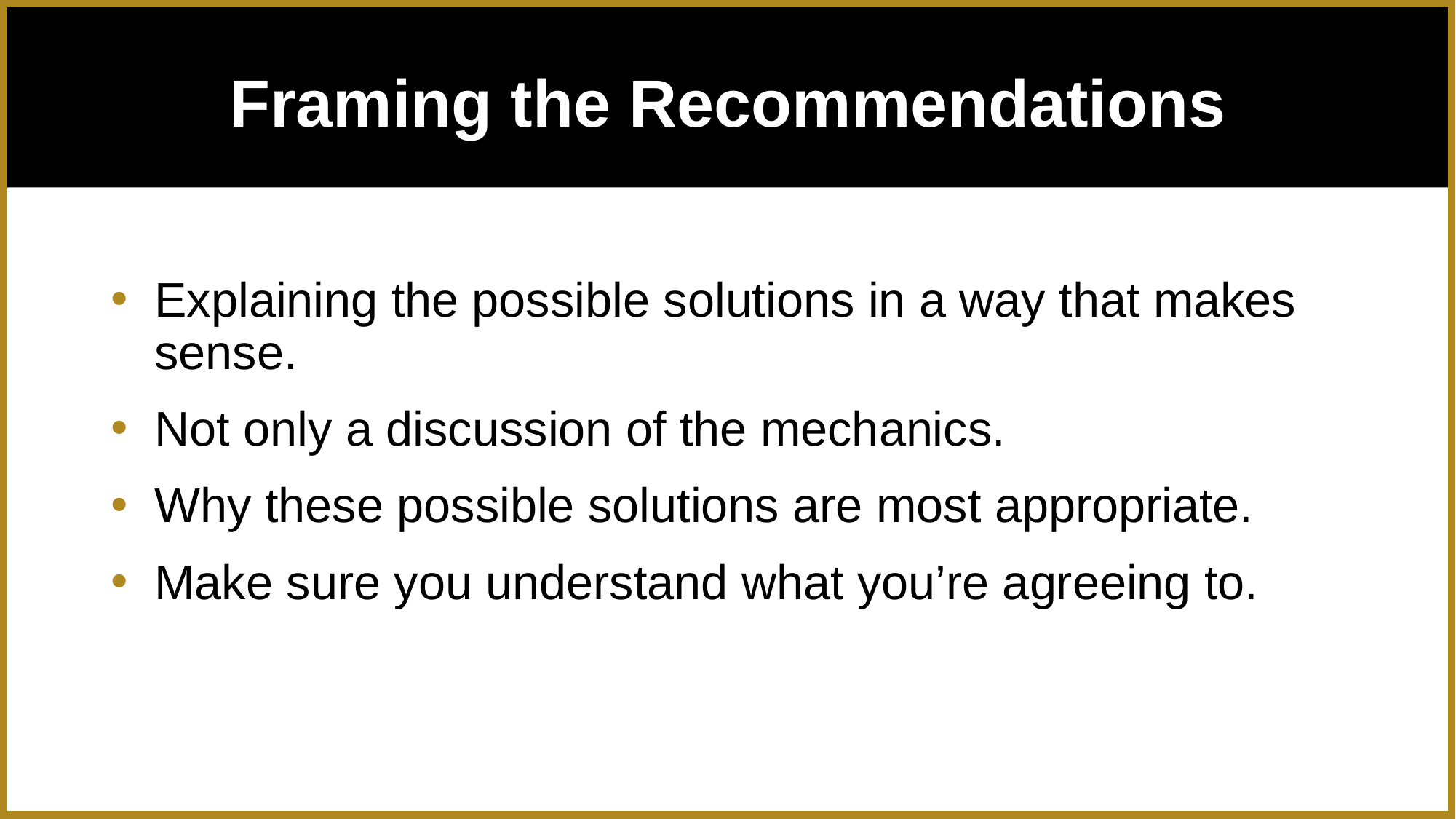

# Framing the Recommendations
Explaining the possible solutions in a way that makes sense.
Not only a discussion of the mechanics.
Why these possible solutions are most appropriate.
Make sure you understand what you’re agreeing to.